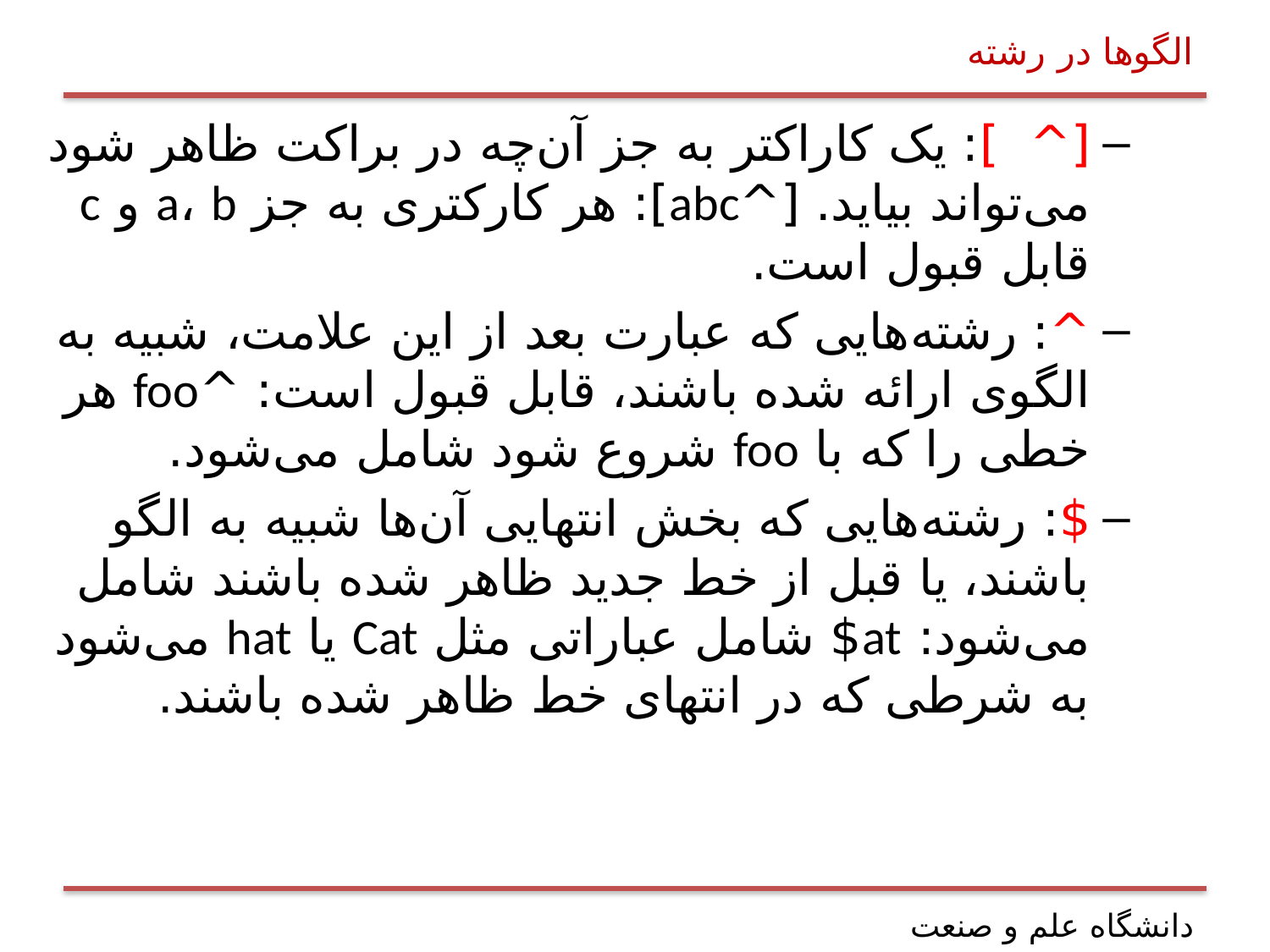

# الگوها در رشته‌
‌[^  ]: یک کاراکتر به جز آن‌چه در براکت ظاهر شود می‌تواند بیاید. [^abc]: هر کارکتری به جز a، b و c قابل قبول است.
‌^: رشته‌هایی که عبارت بعد از این علامت، شبیه به الگوی ارائه شده باشند، قابل قبول است: ^foo هر خطی را که با foo شروع شود شامل می‌شود.
‌$: رشته‌هایی که بخش انتهایی آن‌ها شبیه به الگو باشند، یا قبل از خط جدید ظاهر شده باشند شامل می‌شود: at$ شامل عباراتی مثل Cat یا hat می‌شود به شرطی که در انتهای خط ظاهر شده باشند.